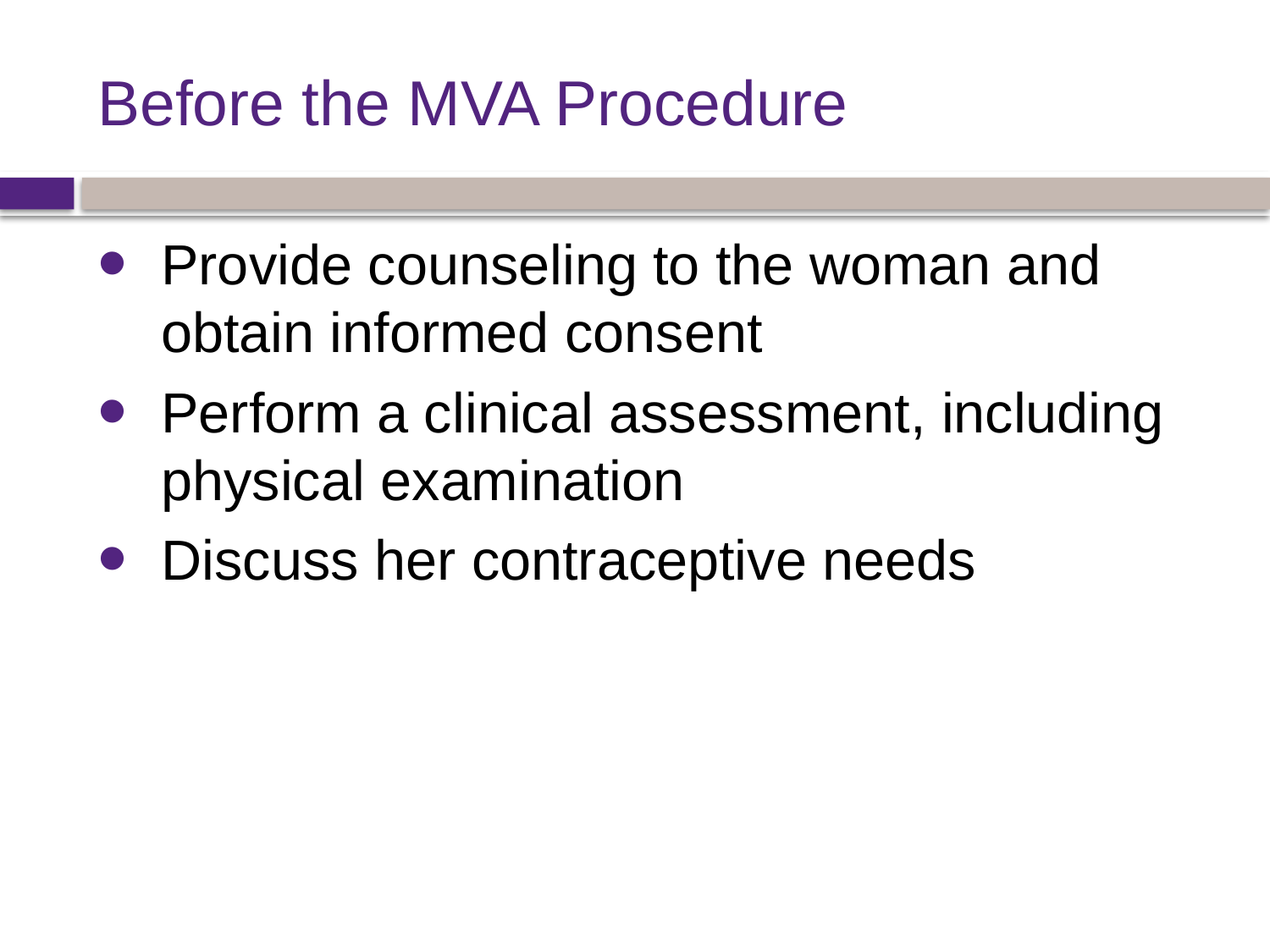

# Before the MVA Procedure
Provide counseling to the woman and obtain informed consent
Perform a clinical assessment, including physical examination
Discuss her contraceptive needs